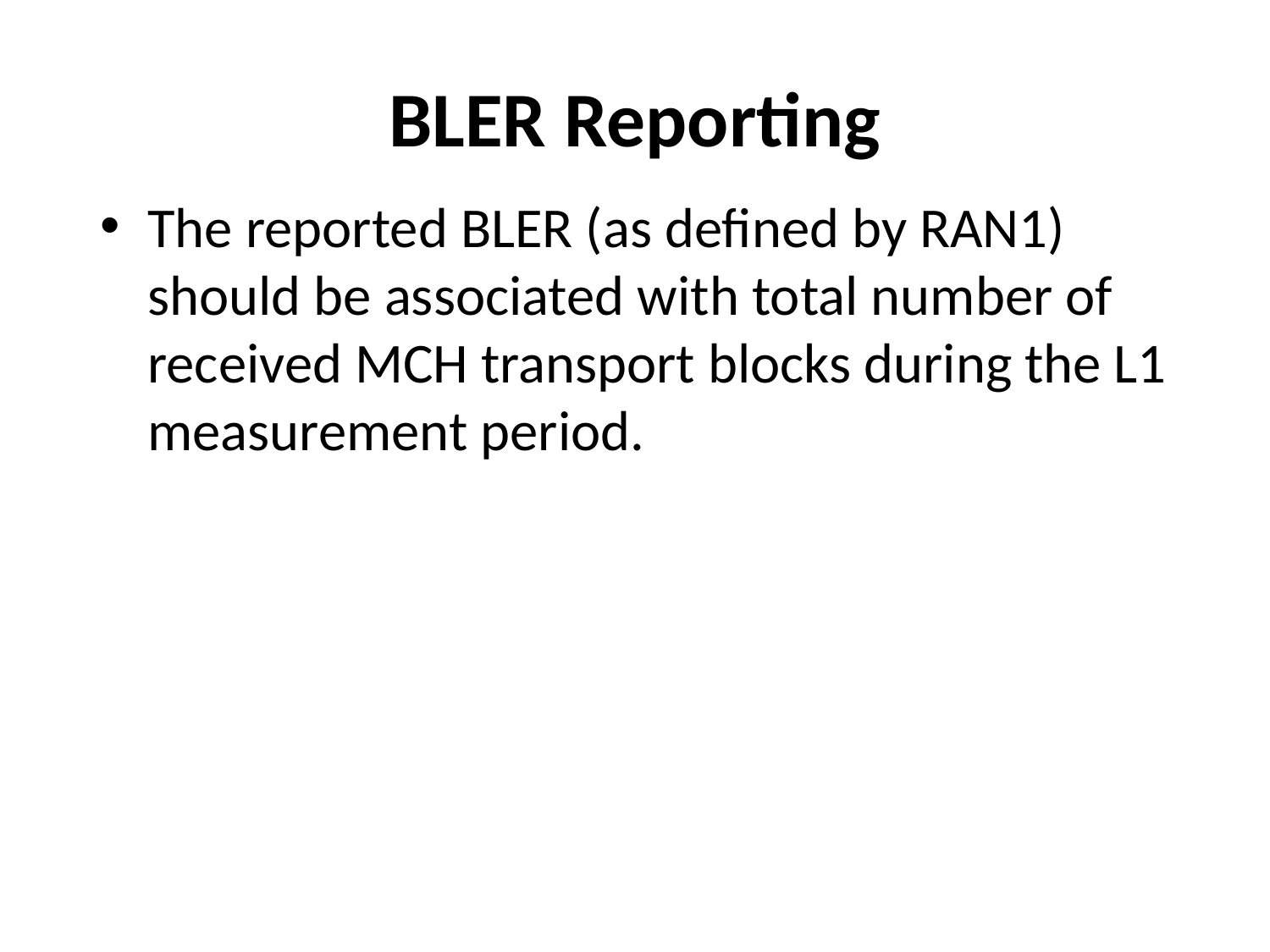

# BLER Reporting
The reported BLER (as defined by RAN1) should be associated with total number of received MCH transport blocks during the L1 measurement period.